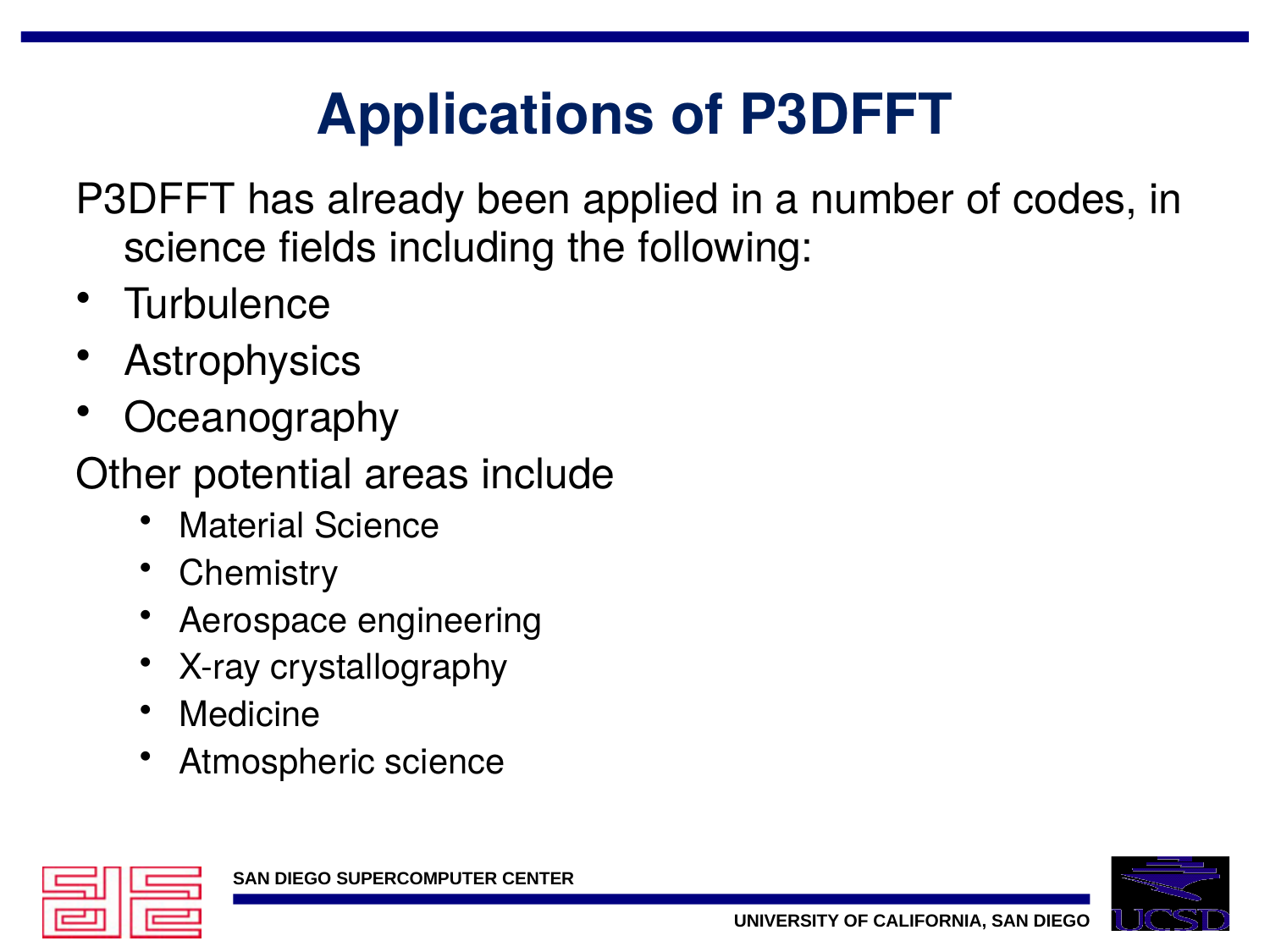

# Applications of P3DFFT
P3DFFT has already been applied in a number of codes, in science fields including the following:
Turbulence
Astrophysics
Oceanography
Other potential areas include
Material Science
Chemistry
Aerospace engineering
X-ray crystallography
Medicine
Atmospheric science